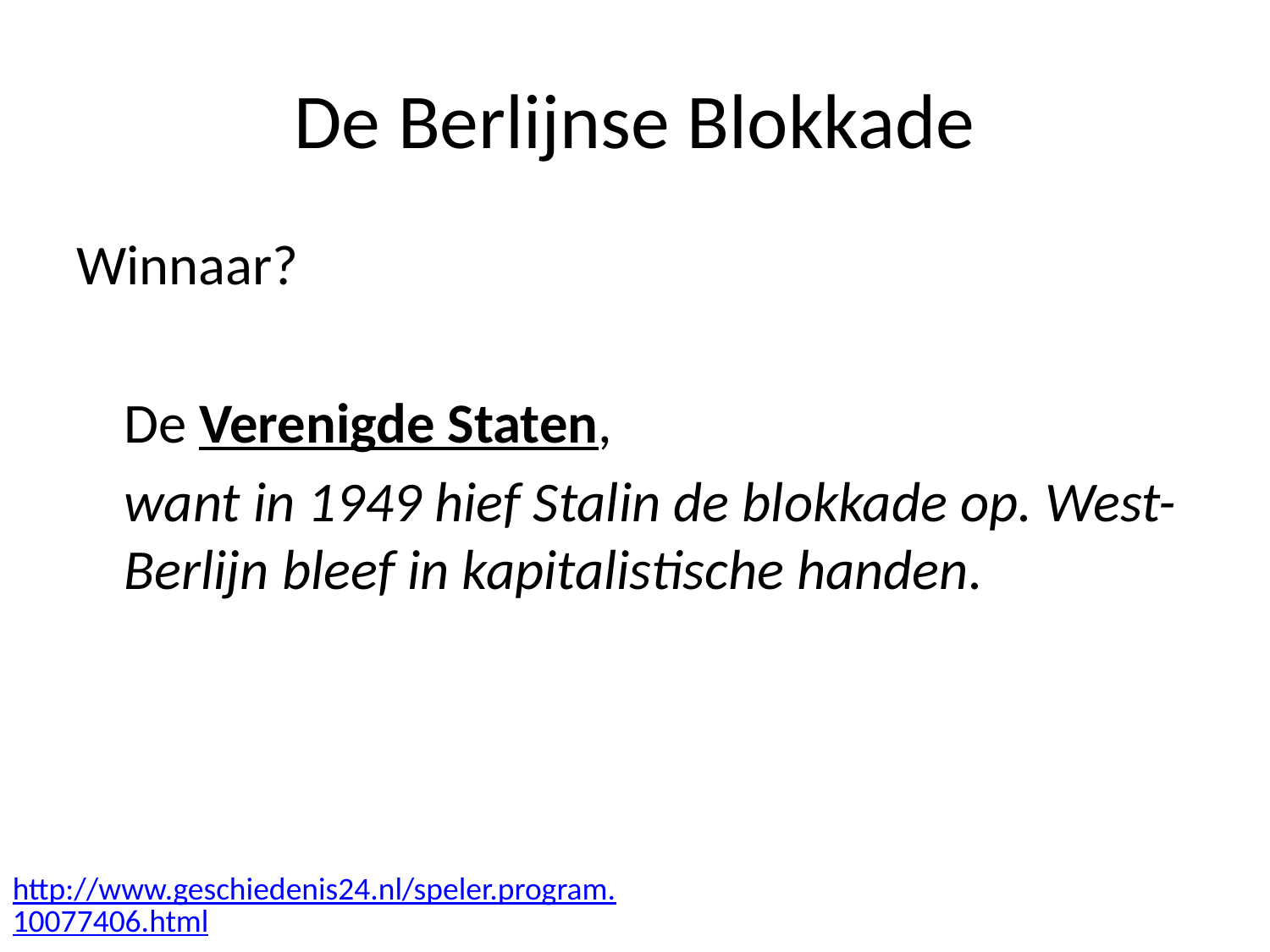

# De Berlijnse Blokkade
Winnaar?

	De Verenigde Staten,
	want in 1949 hief Stalin de blokkade op. West-Berlijn bleef in kapitalistische handen.
http://www.geschiedenis24.nl/speler.program.10077406.html